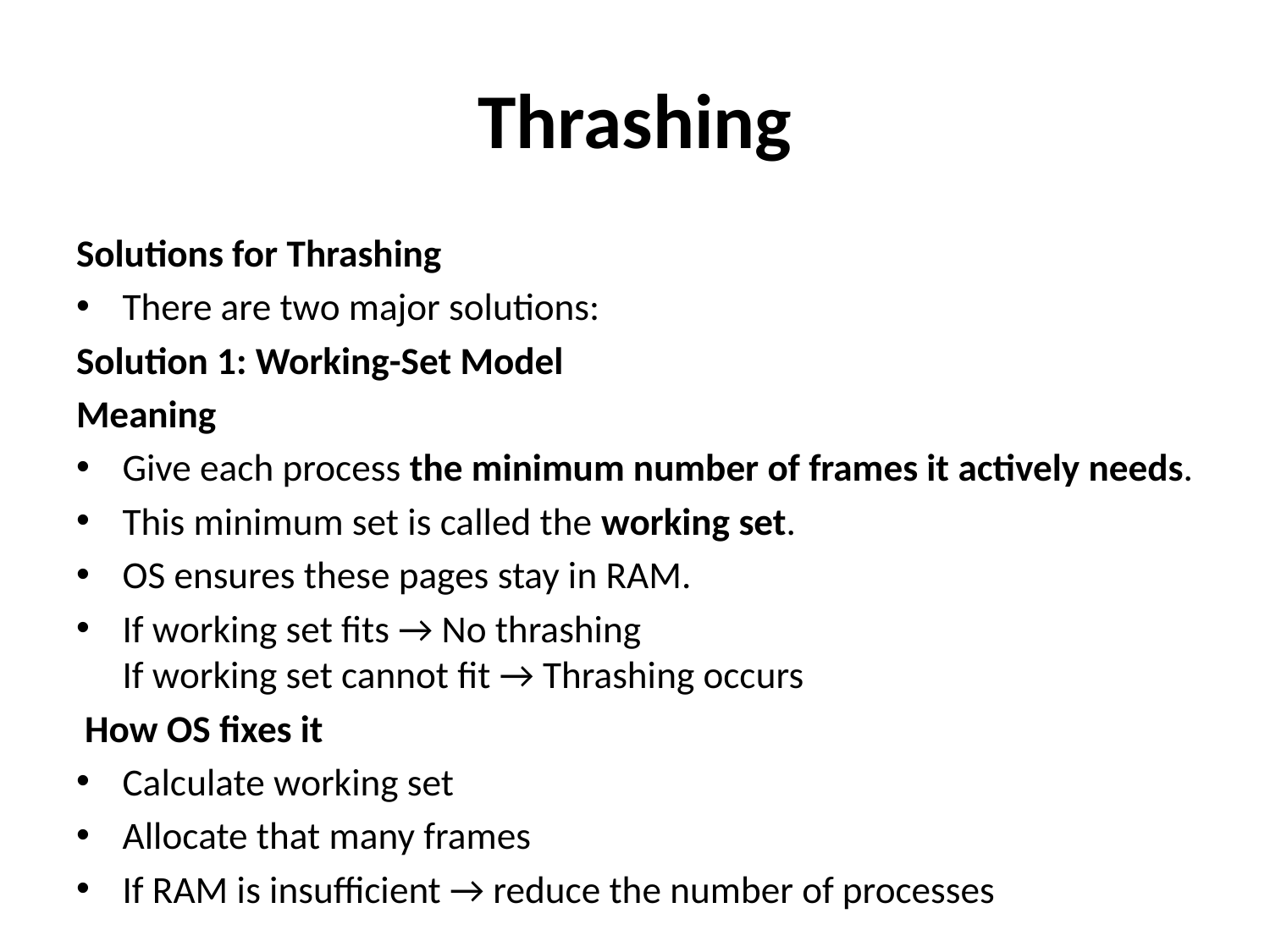

# Thrashing
Solutions for Thrashing
There are two major solutions:
Solution 1: Working-Set Model
Meaning
Give each process the minimum number of frames it actively needs.
This minimum set is called the working set.
OS ensures these pages stay in RAM.
If working set fits → No thrashing
If working set cannot fit → Thrashing occurs
 How OS fixes it
Calculate working set
Allocate that many frames
If RAM is insufficient → reduce the number of processes